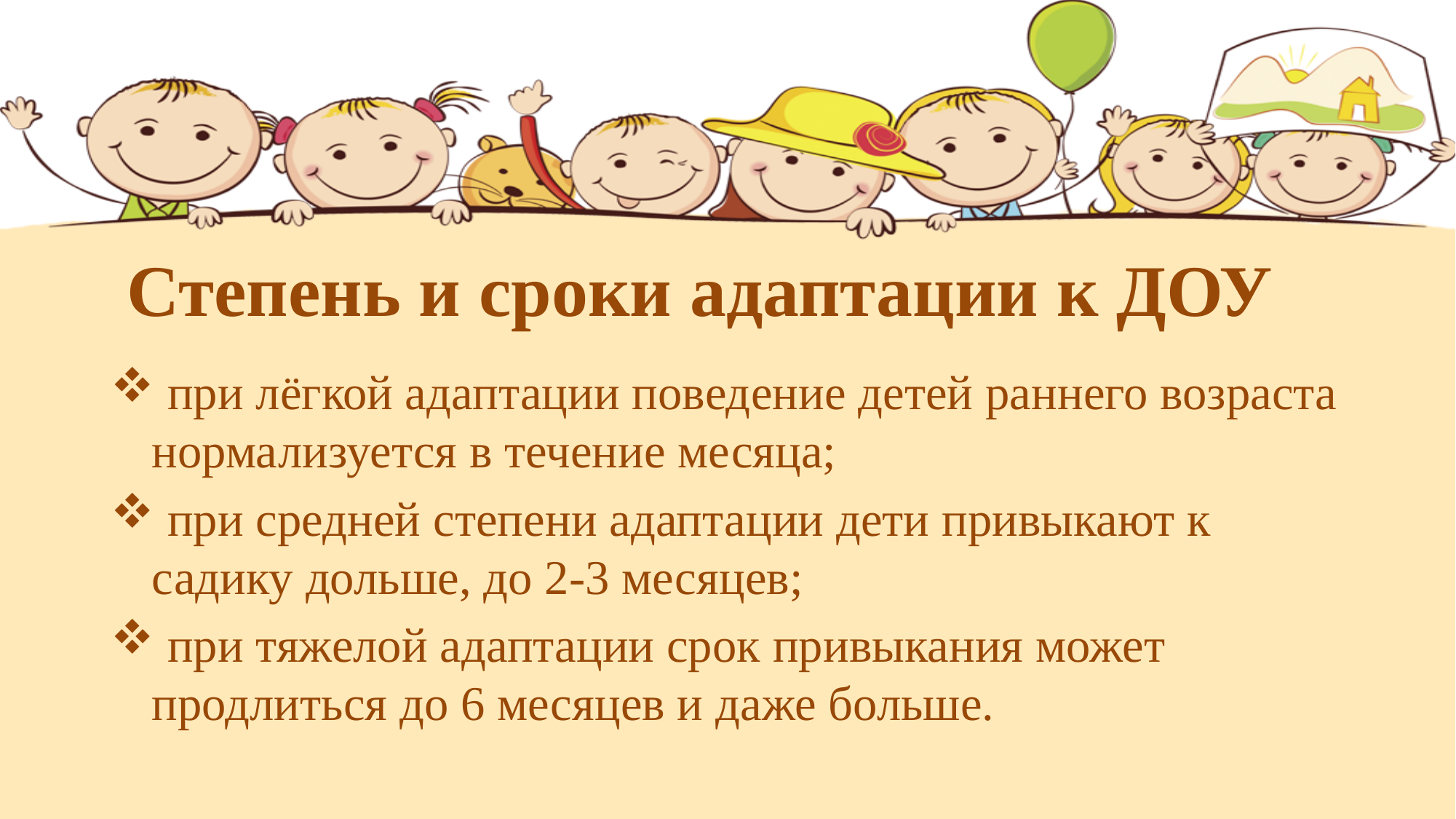

# Степень и сроки адаптации к ДОУ
 при лёгкой адаптации поведение детей раннего возраста нормализуется в течение месяца;
 при средней степени адаптации дети привыкают к садику дольше, до 2-3 месяцев;
 при тяжелой адаптации срок привыкания может продлиться до 6 месяцев и даже больше.